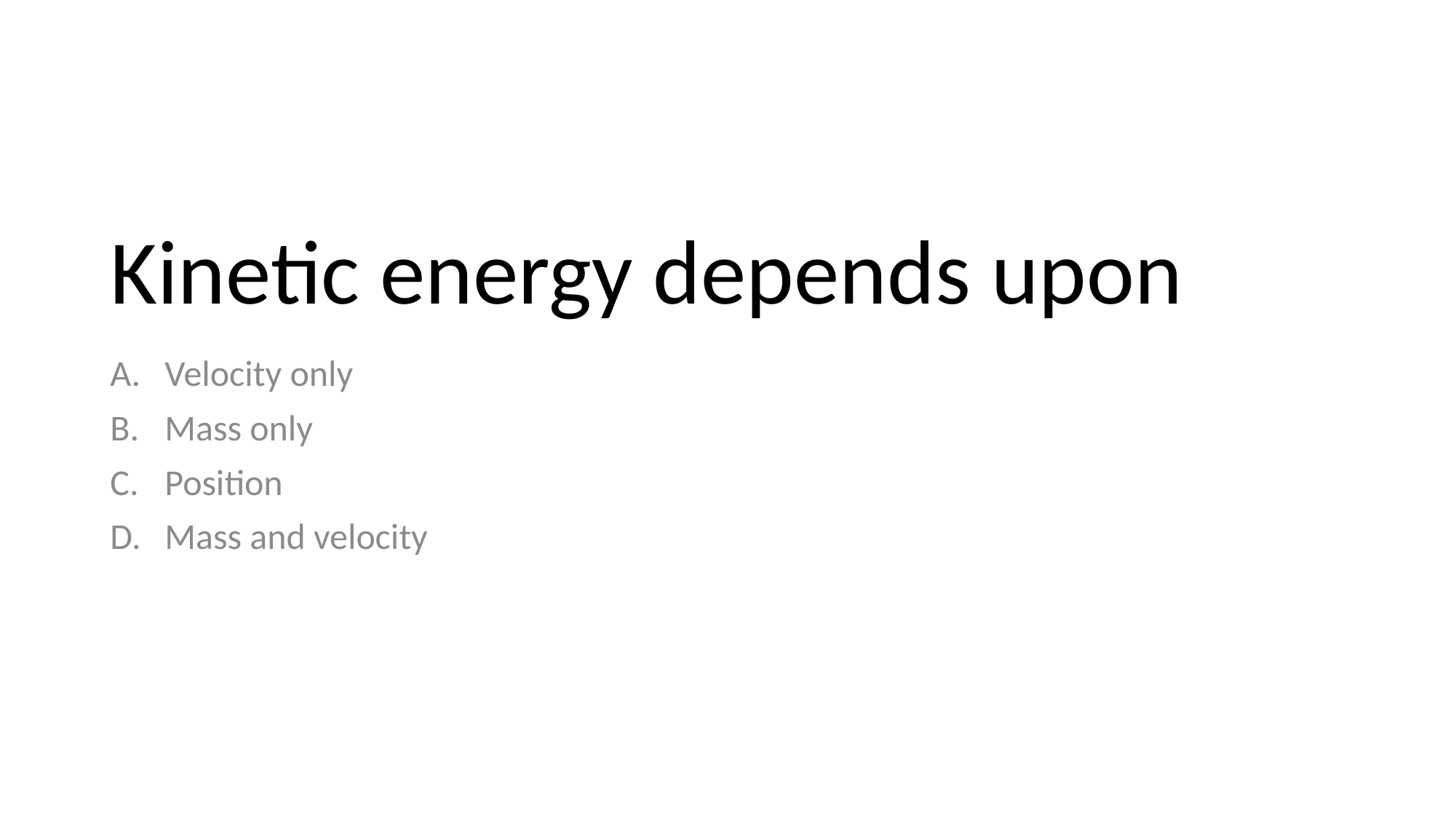

# Kinetic energy depends upon
Velocity only
Mass only
Position
Mass and velocity